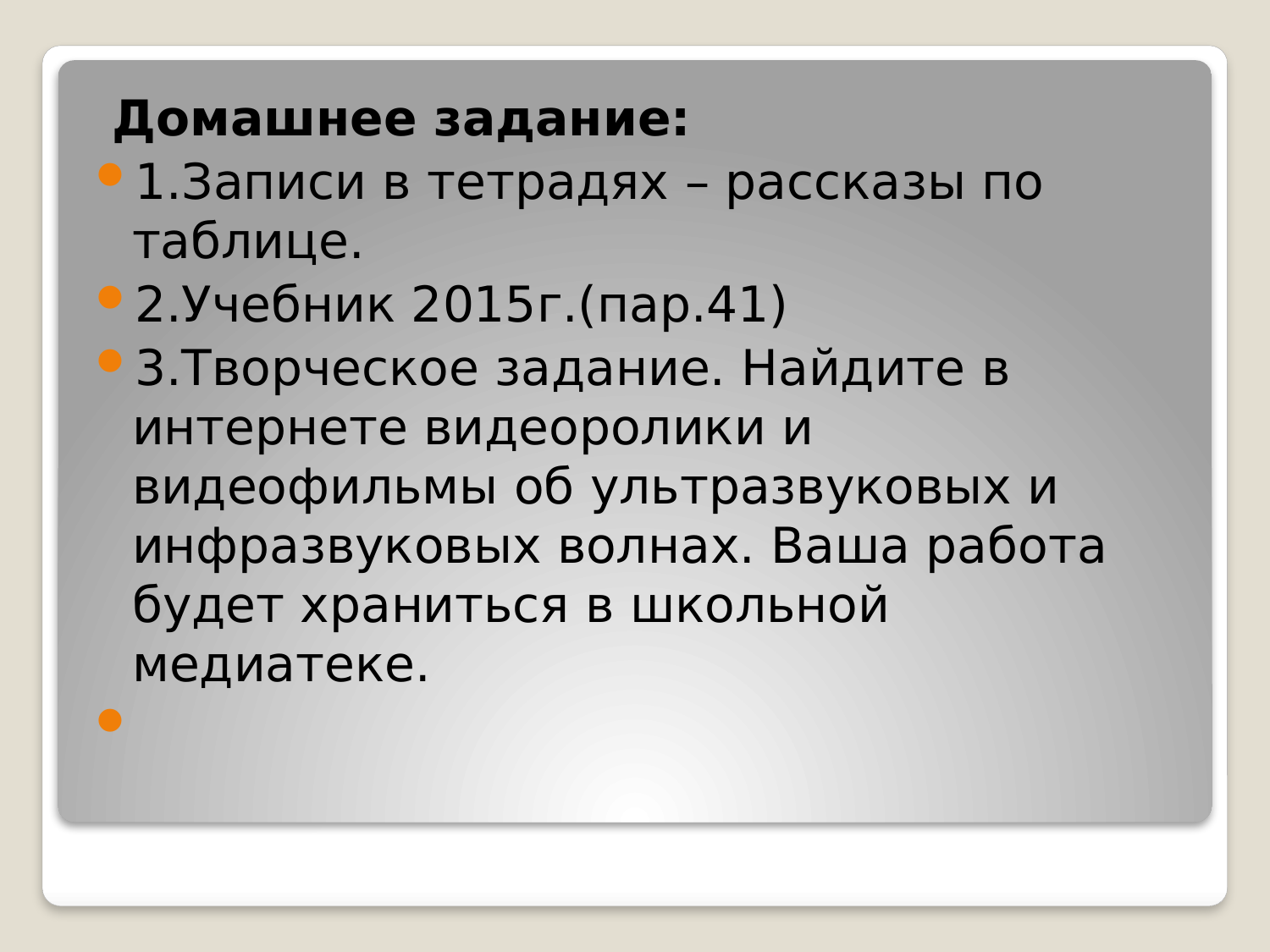

Домашнее задание:
1.Записи в тетрадях – рассказы по таблице.
2.Учебник 2015г.(пар.41)
3.Творческое задание. Найдите в интернете видеоролики и видеофильмы об ультразвуковых и инфразвуковых волнах. Ваша работа будет храниться в школьной медиатеке.

#